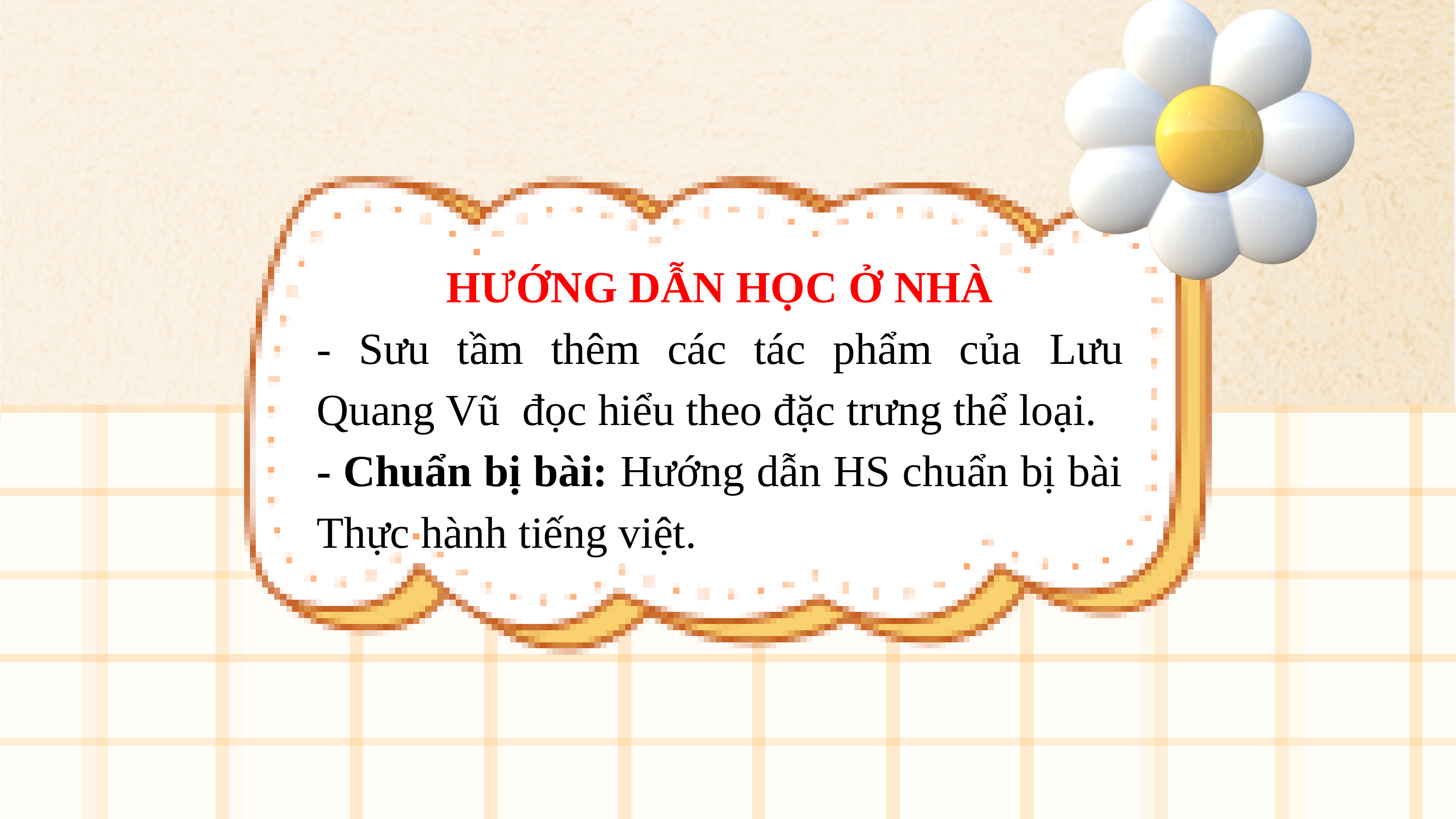

HƯỚNG DẪN HỌC Ở NHÀ
- Sưu tầm thêm các tác phẩm của Lưu Quang Vũ  đọc hiểu theo đặc trưng thể loại.
- Chuẩn bị bài: Hướng dẫn HS chuẩn bị bài Thực hành tiếng việt.